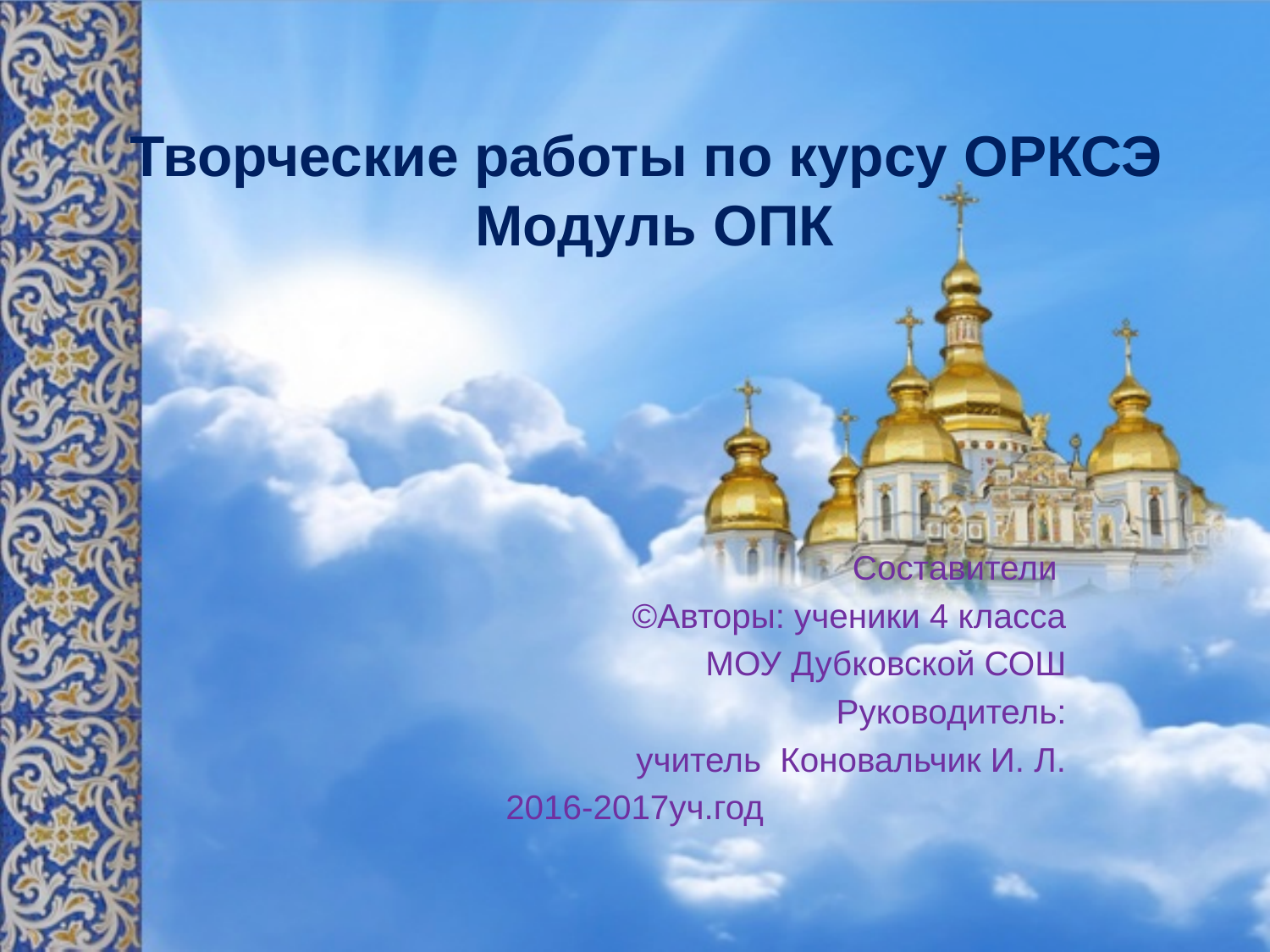

# Творческие работы по курсу ОРКСЭ Модуль ОПК
Составители
©Авторы: ученики 4 класса
 МОУ Дубковской СОШ
Руководитель:
  учитель  Коновальчик И. Л.
2016-2017уч.год